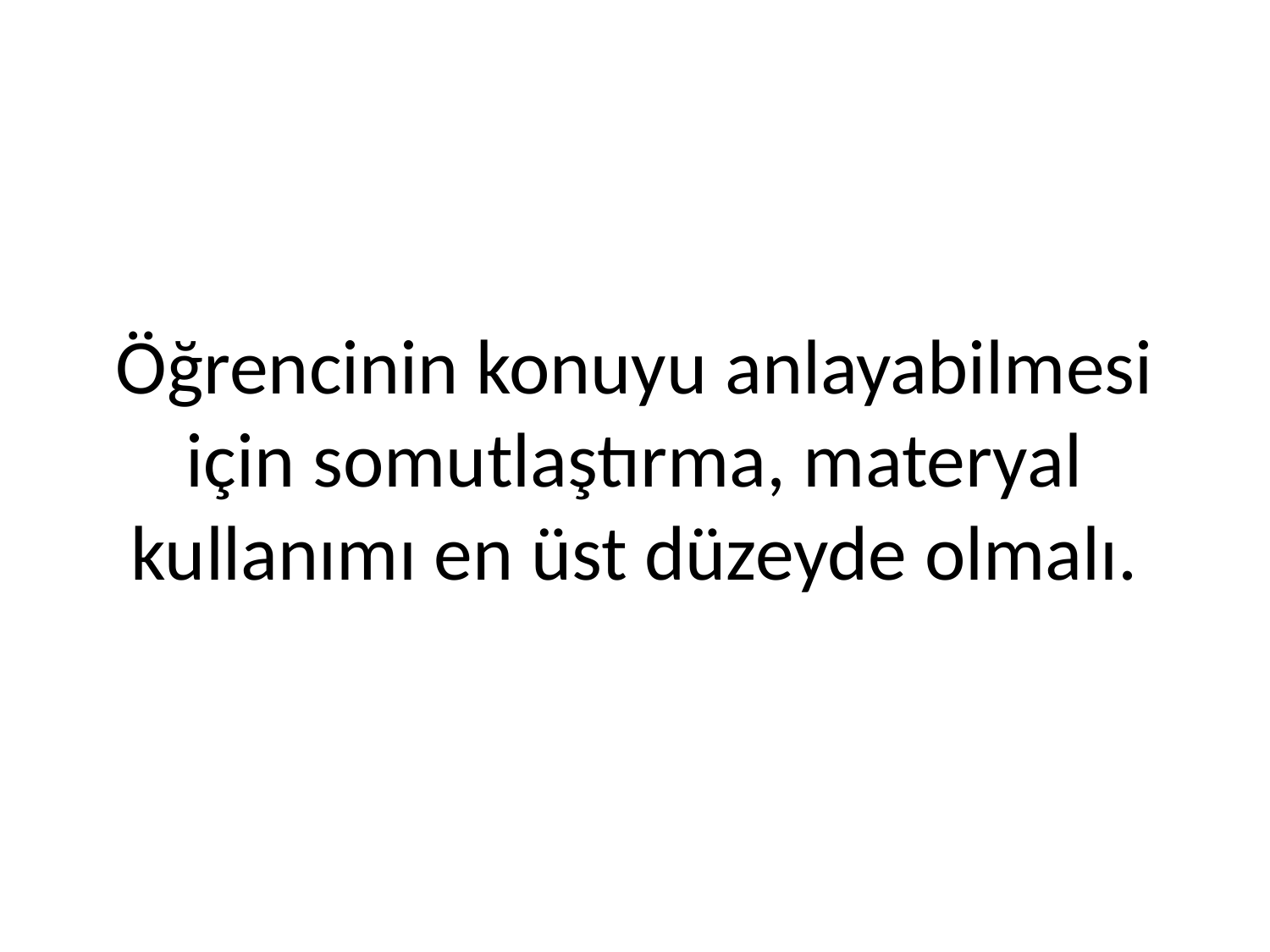

# Öğrencinin konuyu anlayabilmesi için somutlaştırma, materyal kullanımı en üst düzeyde olmalı.